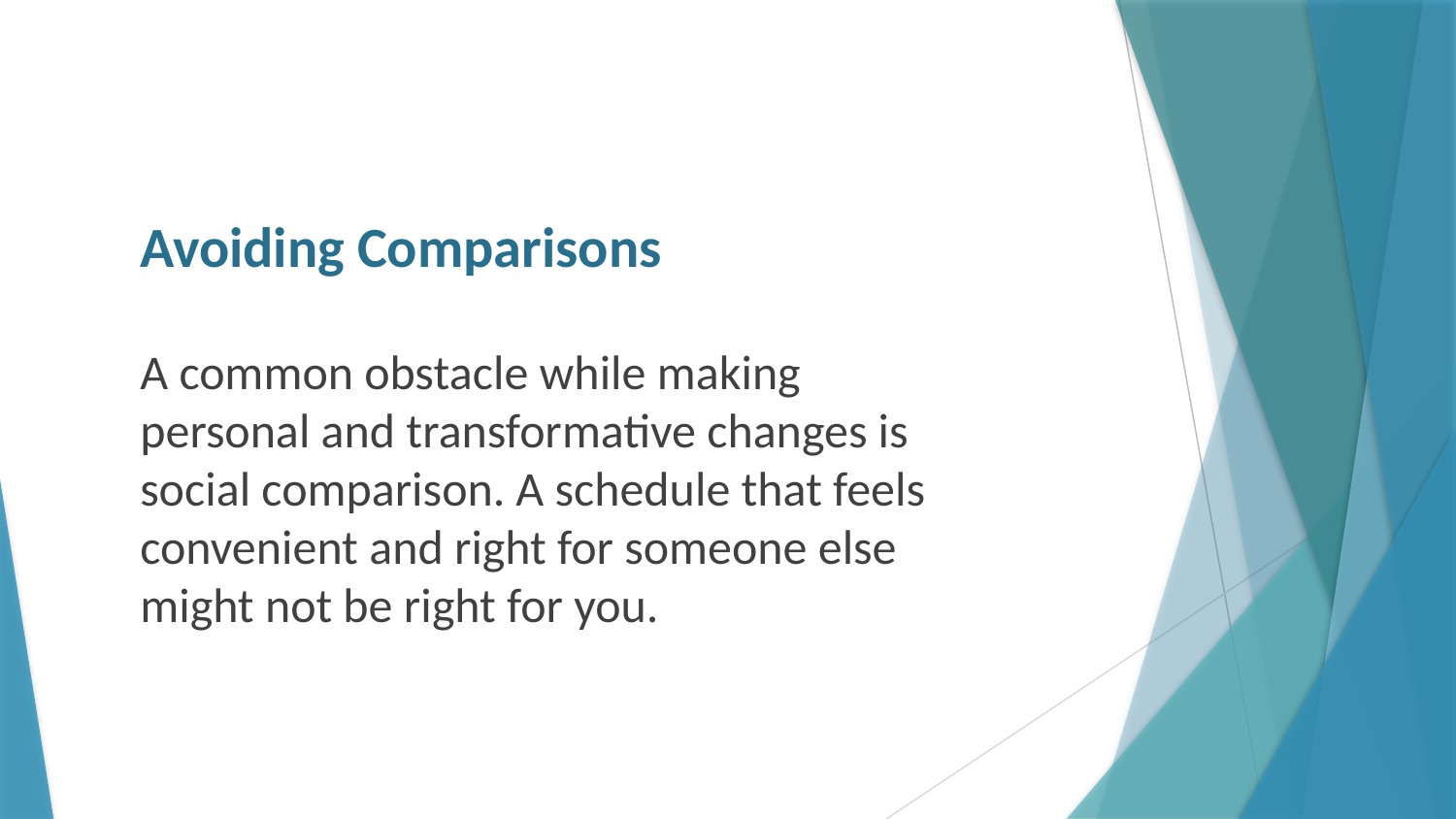

# Avoiding Comparisons
A common obstacle while making personal and transformative changes is social comparison. A schedule that feels convenient and right for someone else might not be right for you.